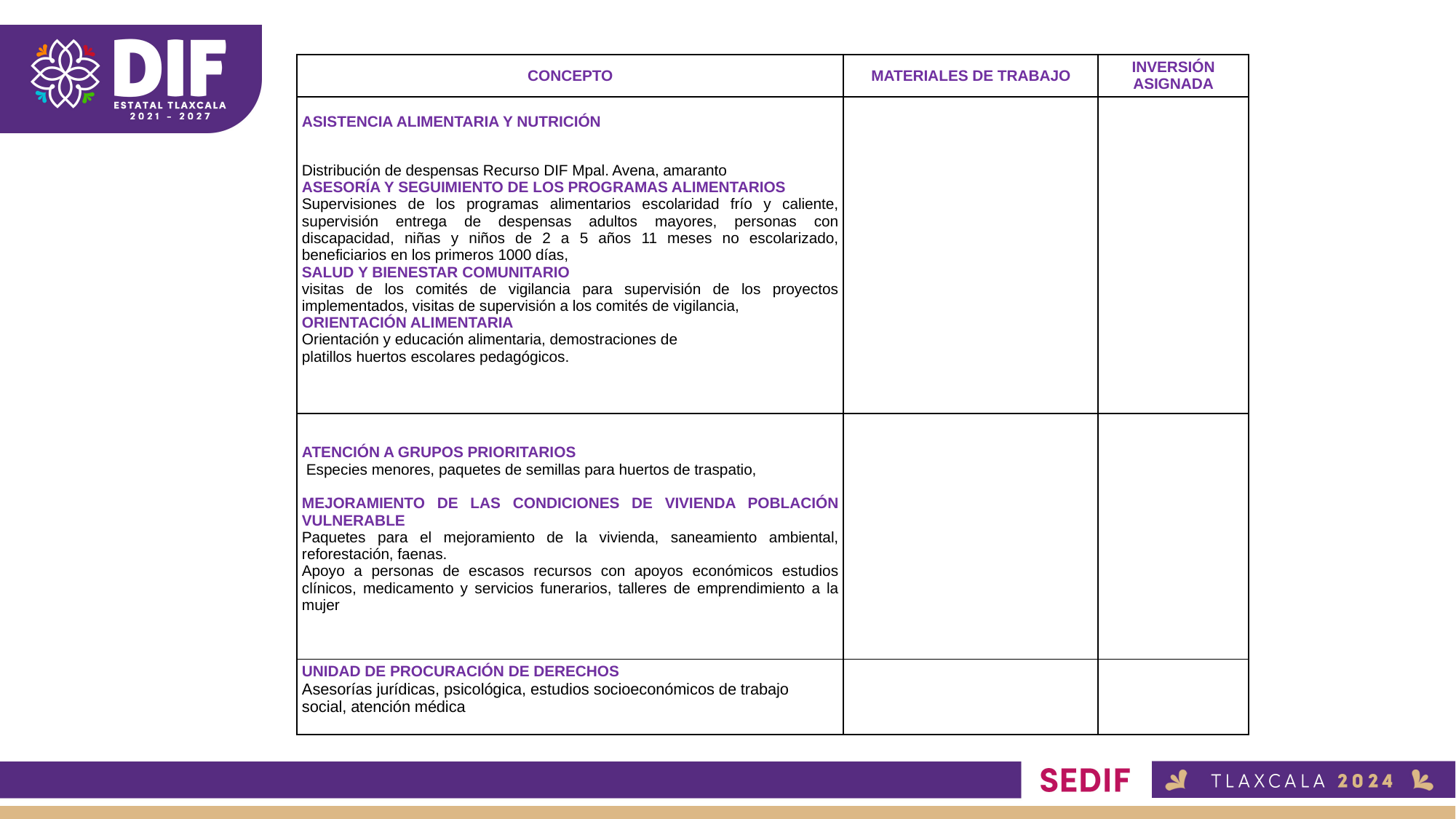

| CONCEPTO | MATERIALES DE TRABAJO | INVERSIÓN ASIGNADA |
| --- | --- | --- |
| ASISTENCIA ALIMENTARIA Y NUTRICIÓN |  |  |
| Distribución de despensas Recurso DIF Mpal. Avena, amaranto ASESORÍA Y SEGUIMIENTO DE LOS PROGRAMAS ALIMENTARIOS Supervisiones de los programas alimentarios escolaridad frío y caliente, supervisión entrega de despensas adultos mayores, personas con discapacidad, niñas y niños de 2 a 5 años 11 meses no escolarizado, beneficiarios en los primeros 1000 días, SALUD Y BIENESTAR COMUNITARIO visitas de los comités de vigilancia para supervisión de los proyectos implementados, visitas de supervisión a los comités de vigilancia, ORIENTACIÓN ALIMENTARIA Orientación y educación alimentaria, demostraciones de platillos huertos escolares pedagógicos. |  |  |
| ATENCIÓN A GRUPOS PRIORITARIOS  Especies menores, paquetes de semillas para huertos de traspatio,   MEJORAMIENTO DE LAS CONDICIONES DE VIVIENDA POBLACIÓN VULNERABLE Paquetes para el mejoramiento de la vivienda, saneamiento ambiental, reforestación, faenas. Apoyo a personas de escasos recursos con apoyos económicos estudios clínicos, medicamento y servicios funerarios, talleres de emprendimiento a la mujer |  |  |
| UNIDAD DE PROCURACIÓN DE DERECHOS Asesorías jurídicas, psicológica, estudios socioeconómicos de trabajo social, atención médica |  |  |